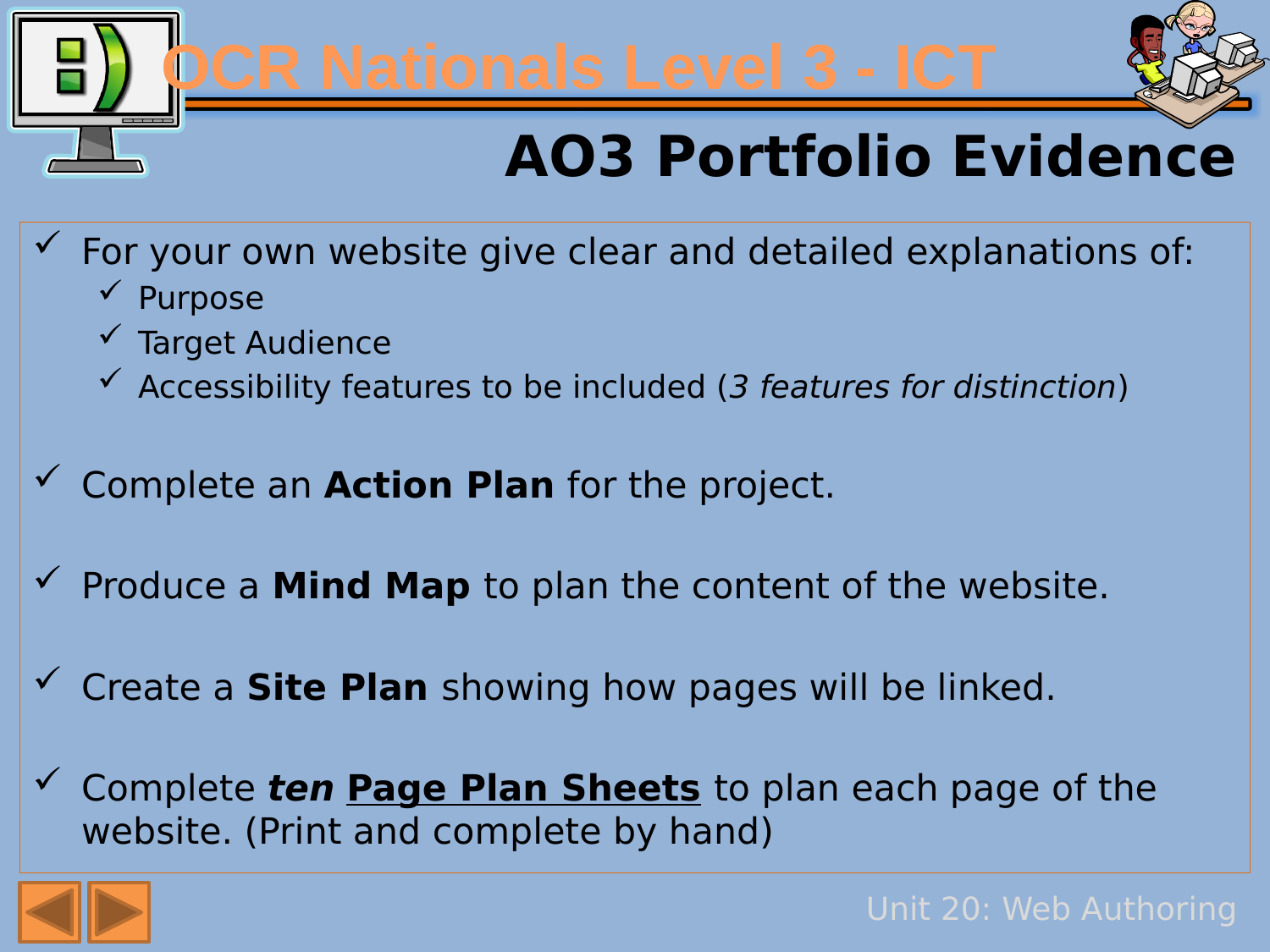

# AO3 Portfolio Evidence
For your own website give clear and detailed explanations of:
Purpose
Target Audience
Accessibility features to be included (3 features for distinction)

Complete an Action Plan for the project.

Produce a Mind Map to plan the content of the website.

Create a Site Plan showing how pages will be linked.

Complete ten Page Plan Sheets to plan each page of the website. (Print and complete by hand)